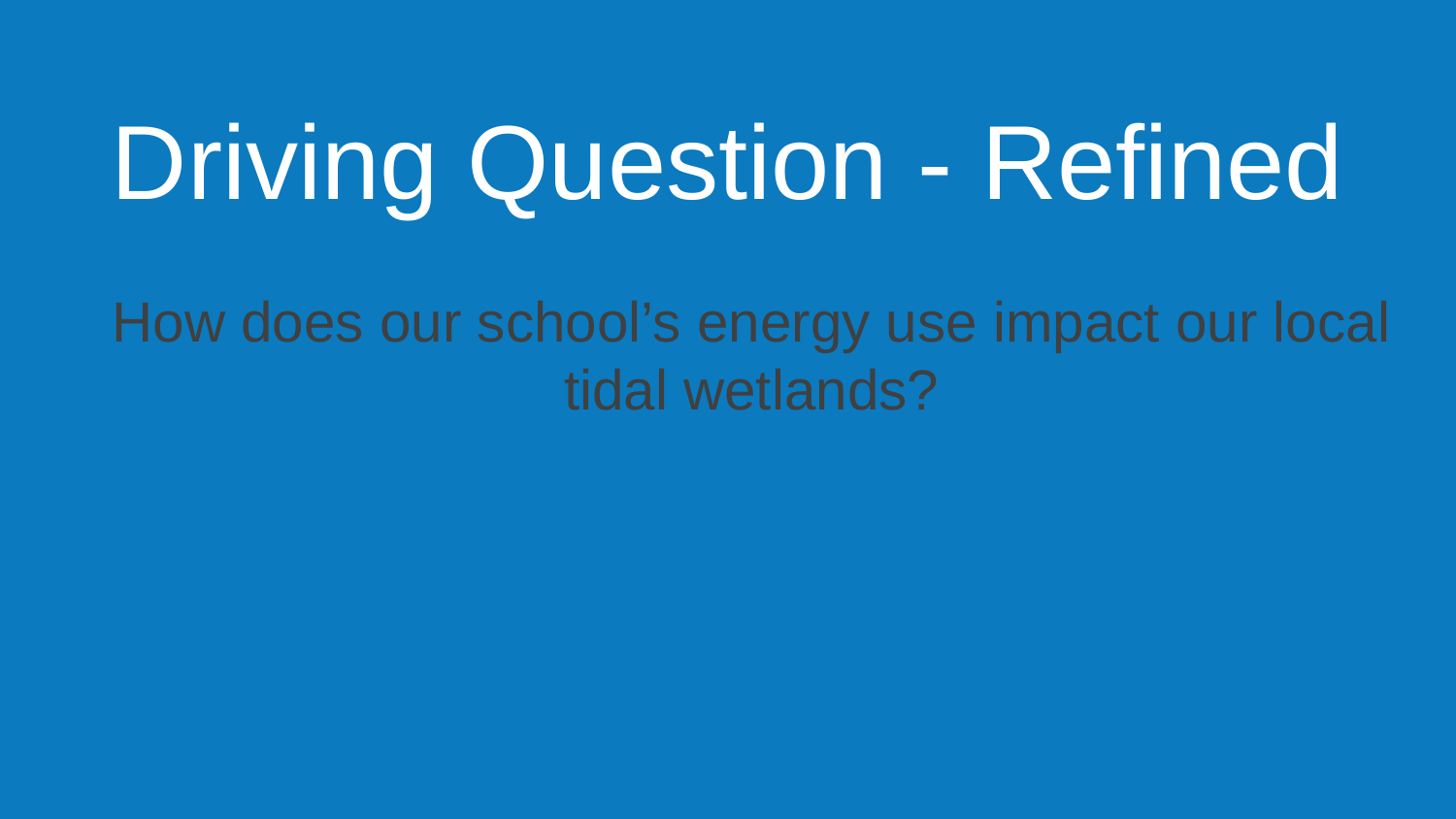

# Driving Question - Refined
How does our school’s energy use impact our local tidal wetlands?